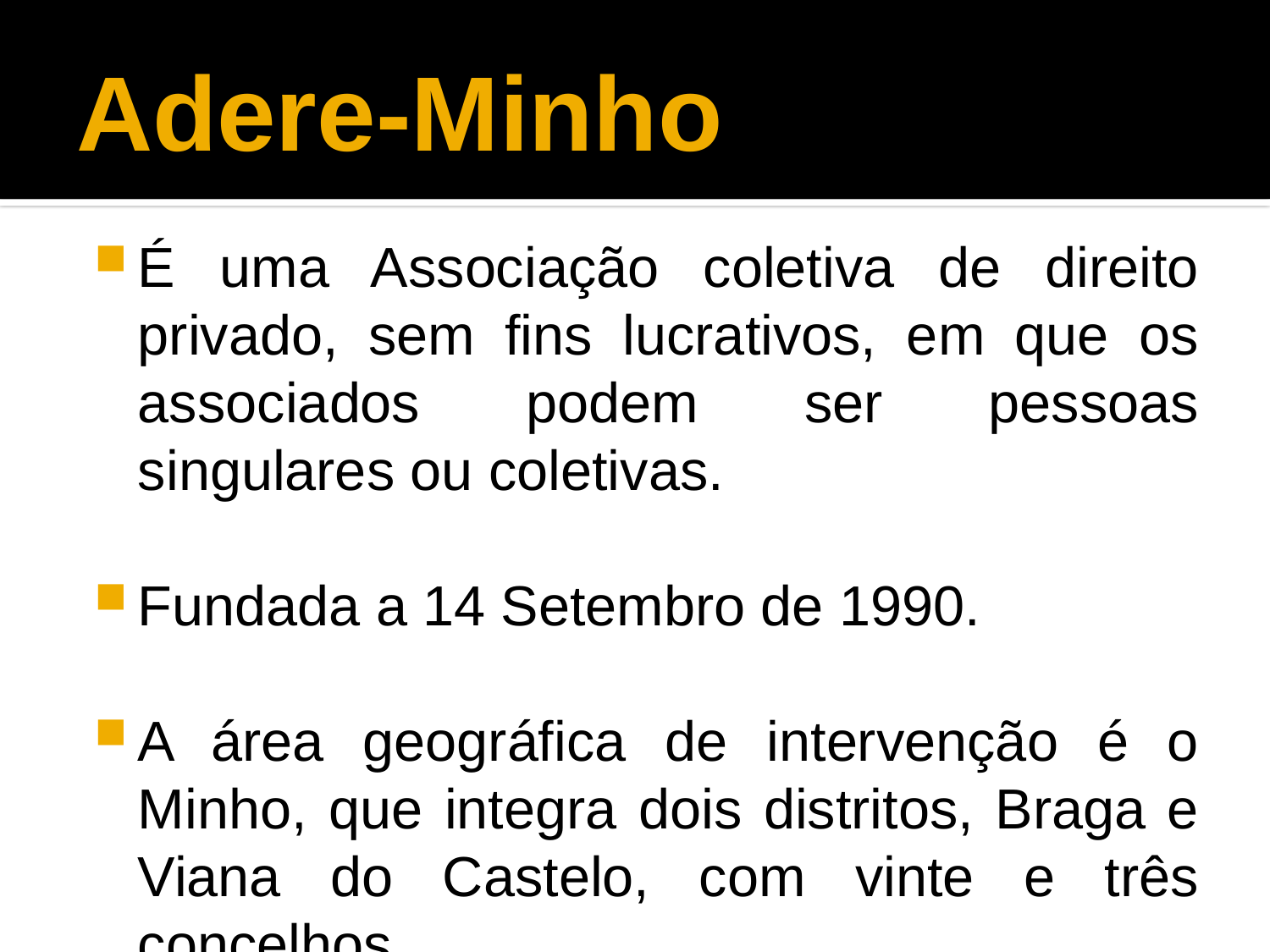

# Adere-Minho
É uma Associação coletiva de direito privado, sem fins lucrativos, em que os associados podem ser pessoas singulares ou coletivas.

Fundada a 14 Setembro de 1990.

A área geográfica de intervenção é o Minho, que integra dois distritos, Braga e Viana do Castelo, com vinte e três concelhos.